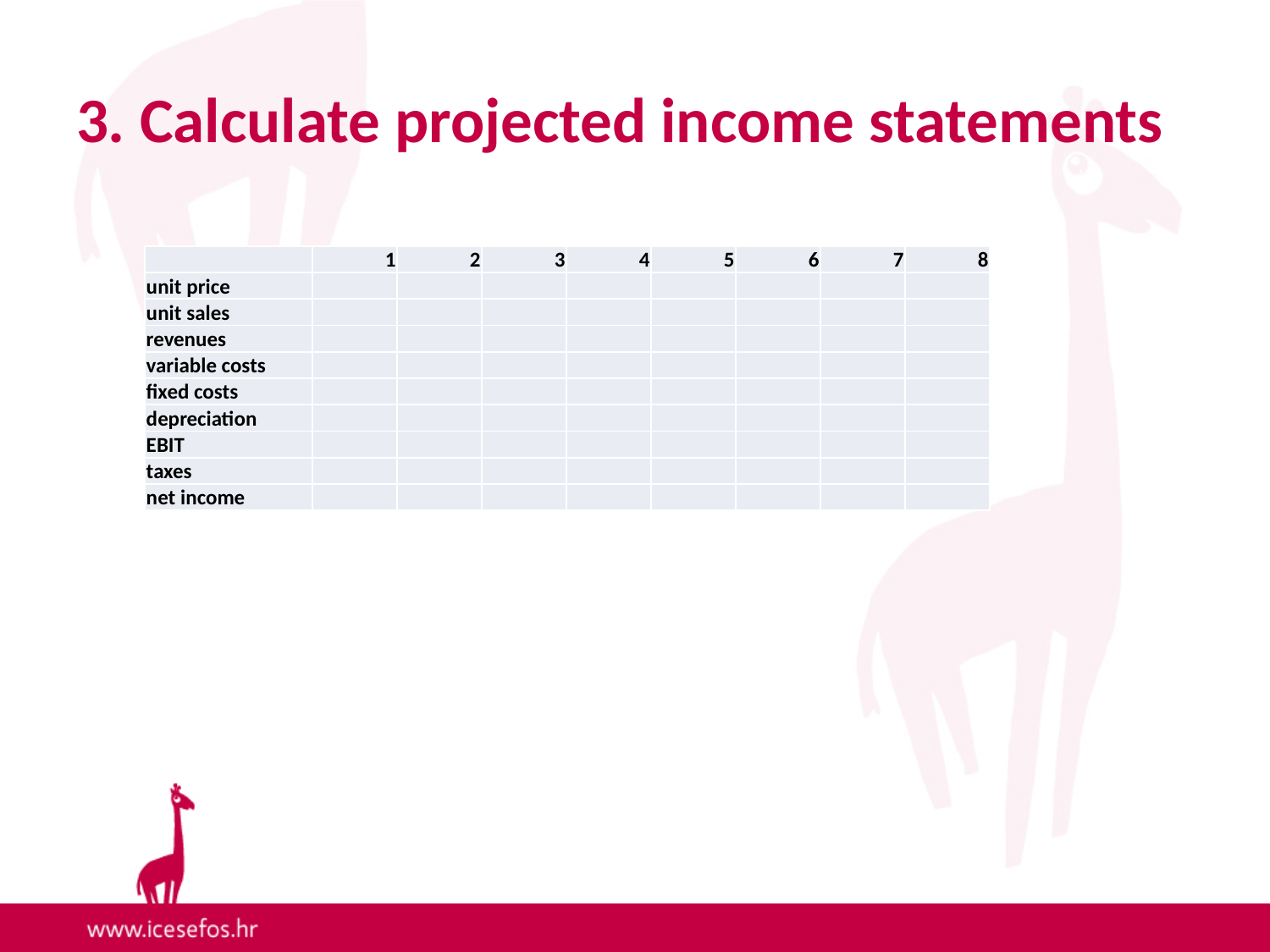

# 3. Calculate projected income statements

|  | 1 | 2 | 3 | 4 | 5 | 6 | 7 | 8 |
| --- | --- | --- | --- | --- | --- | --- | --- | --- |
| unit price |  |  |  |  |  |  |  |  |
| unit sales |  |  |  |  |  |  |  |  |
| revenues |  |  |  |  |  |  |  |  |
| variable costs |  |  |  |  |  |  |  |  |
| fixed costs |  |  |  |  |  |  |  |  |
| depreciation |  |  |  |  |  |  |  |  |
| EBIT |  |  |  |  |  |  |  |  |
| taxes |  |  |  |  |  |  |  |  |
| net income |  |  |  |  |  |  |  |  |